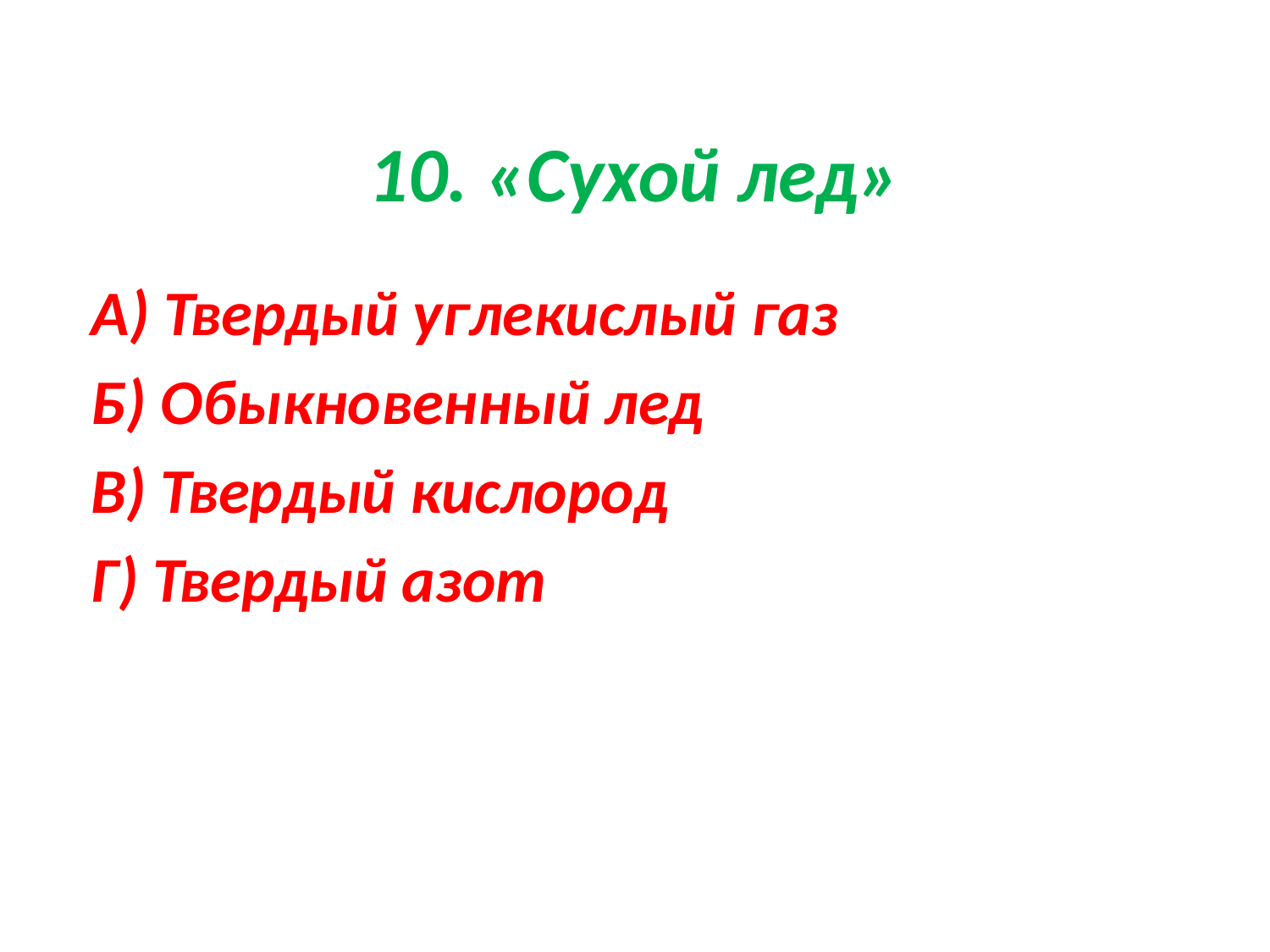

# 10. «Сухой лед»
А) Твердый углекислый газ
Б) Обыкновенный лед
В) Твердый кислород
Г) Твердый азот